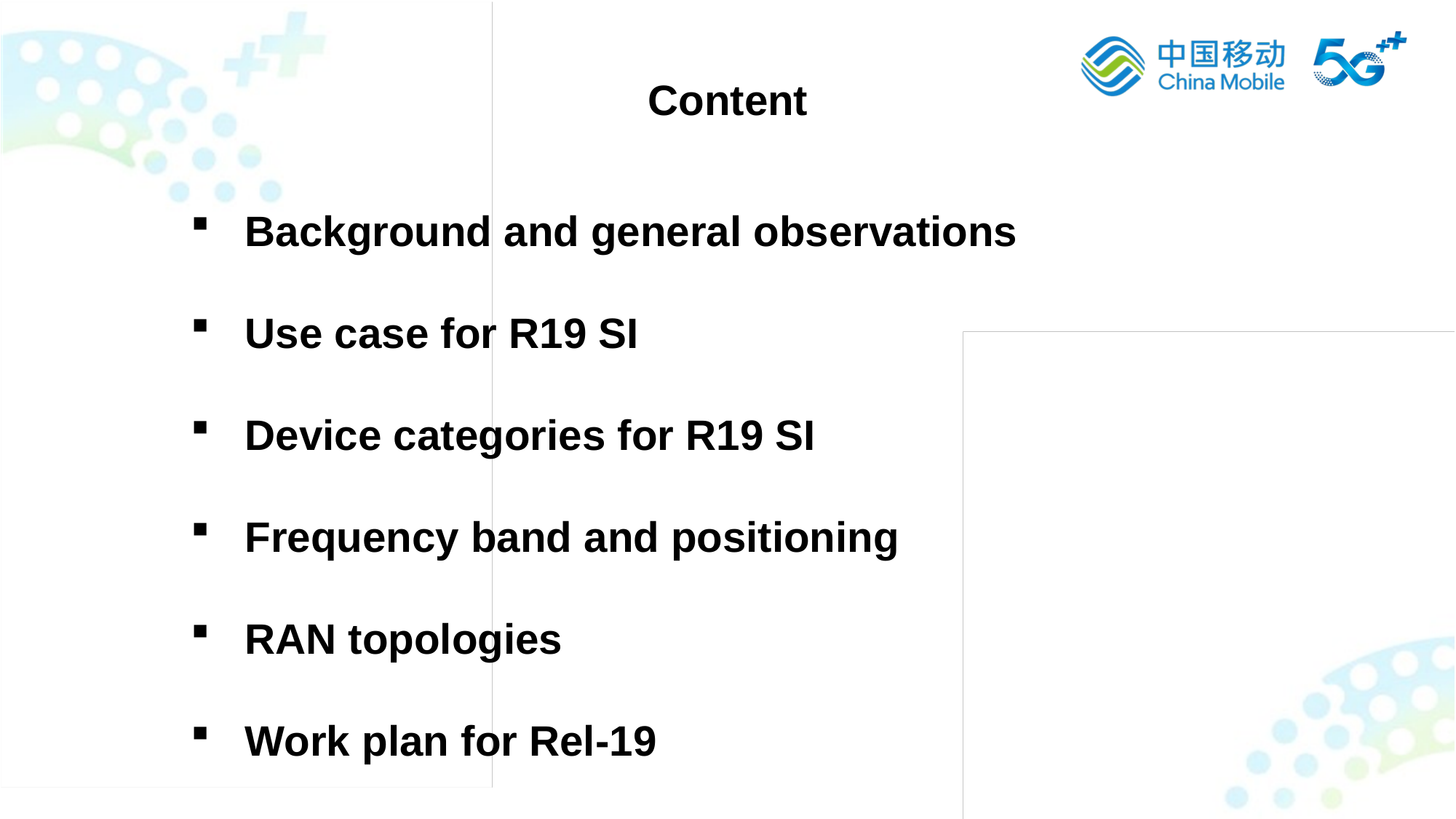

Content
Background and general observations

Use case for R19 SI

Device categories for R19 SI

Frequency band and positioning

RAN topologies

Work plan for Rel-19